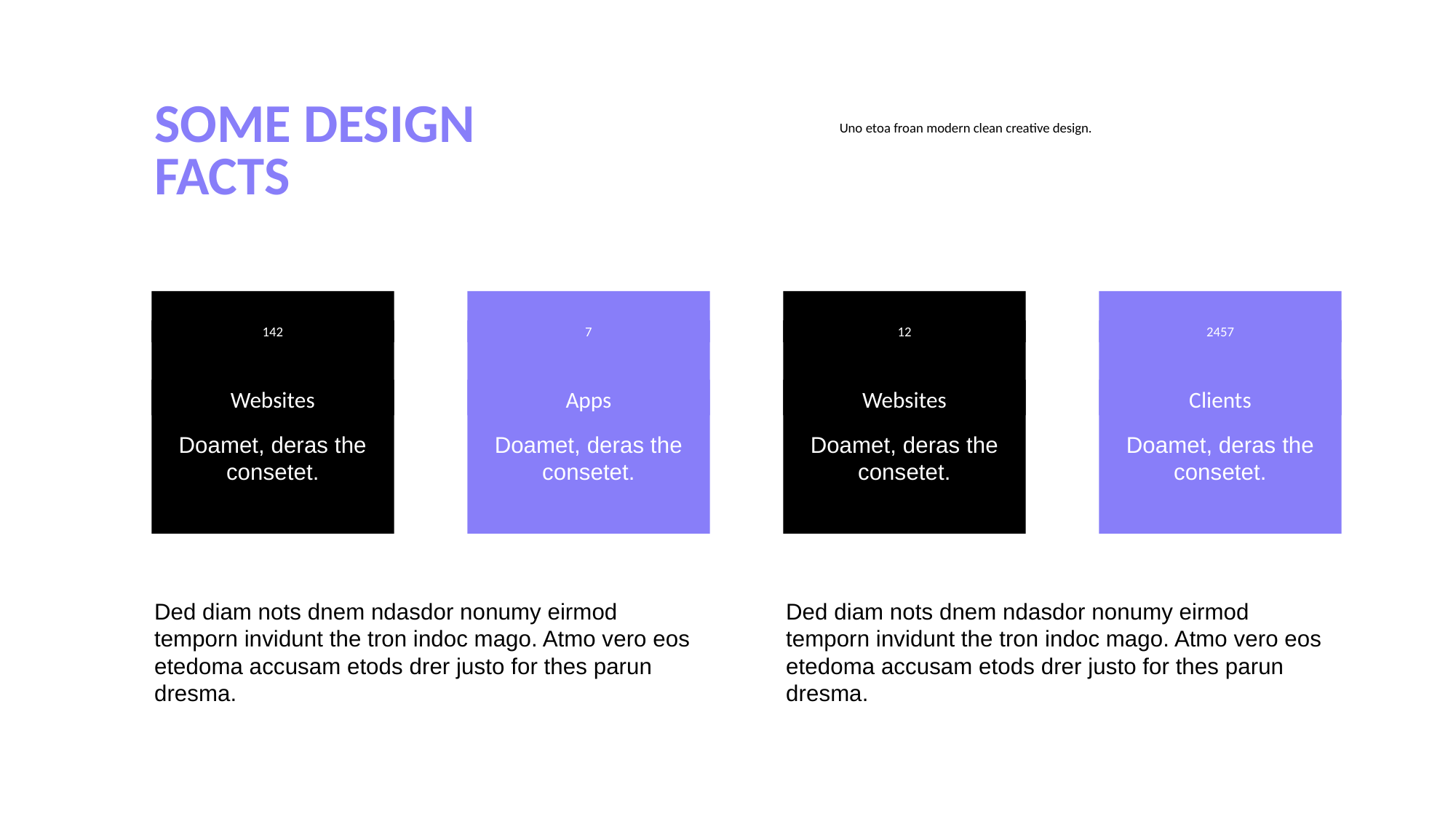

SOME DESIGN
FACTS
Uno etoa froan modern clean creative design.

142
Websites
Doamet, deras the consetet.

7
Apps
Doamet, deras the consetet.

12
Websites
Doamet, deras the consetet.

2457
Clients
Doamet, deras the consetet.
Ded diam nots dnem ndasdor nonumy eirmod temporn invidunt the tron indoc mago. Atmo vero eos etedoma accusam etods drer justo for thes parun dresma.
Ded diam nots dnem ndasdor nonumy eirmod temporn invidunt the tron indoc mago. Atmo vero eos etedoma accusam etods drer justo for thes parun dresma.
6